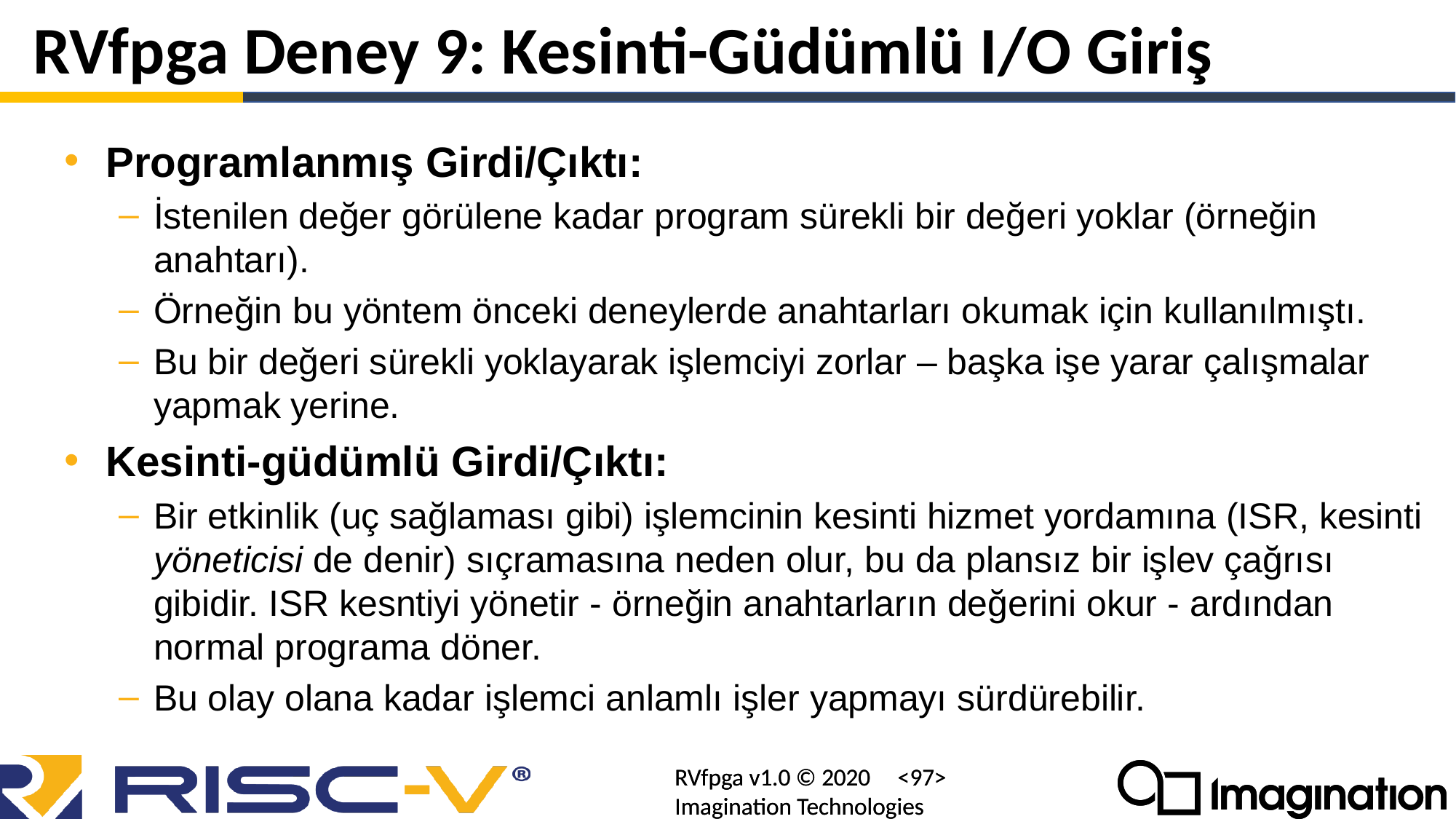

# RVfpga Deney 9: Kesinti-Güdümlü I/O Giriş
Programlanmış Girdi/Çıktı:
İstenilen değer görülene kadar program sürekli bir değeri yoklar (örneğin anahtarı).
Örneğin bu yöntem önceki deneylerde anahtarları okumak için kullanılmıştı.
Bu bir değeri sürekli yoklayarak işlemciyi zorlar – başka işe yarar çalışmalar yapmak yerine.
Kesinti-güdümlü Girdi/Çıktı:
Bir etkinlik (uç sağlaması gibi) işlemcinin kesinti hizmet yordamına (ISR, kesinti yöneticisi de denir) sıçramasına neden olur, bu da plansız bir işlev çağrısı gibidir. ISR kesntiyi yönetir - örneğin anahtarların değerini okur - ardından normal programa döner.
Bu olay olana kadar işlemci anlamlı işler yapmayı sürdürebilir.